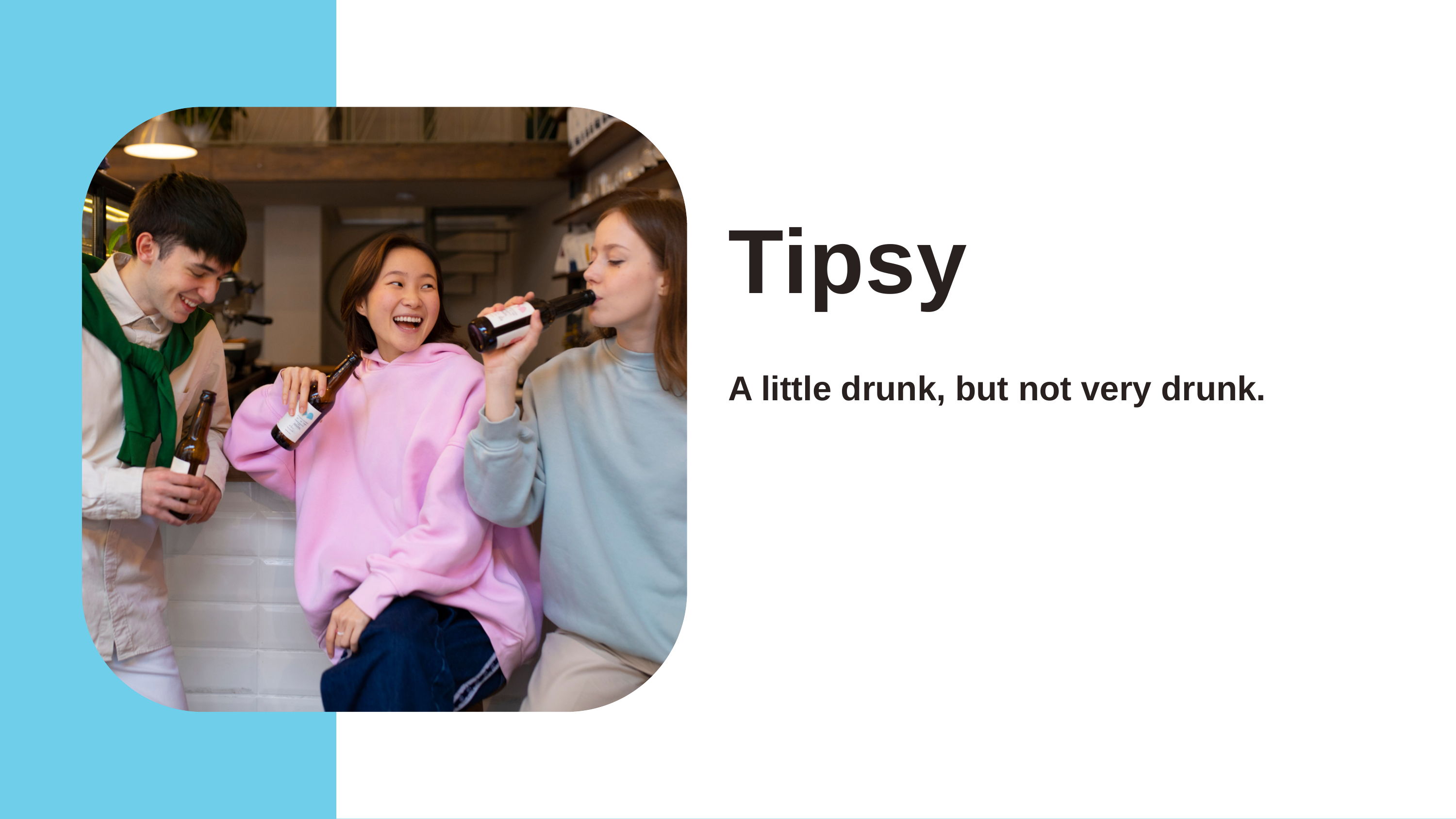

Tipsy
A little drunk, but not very drunk.